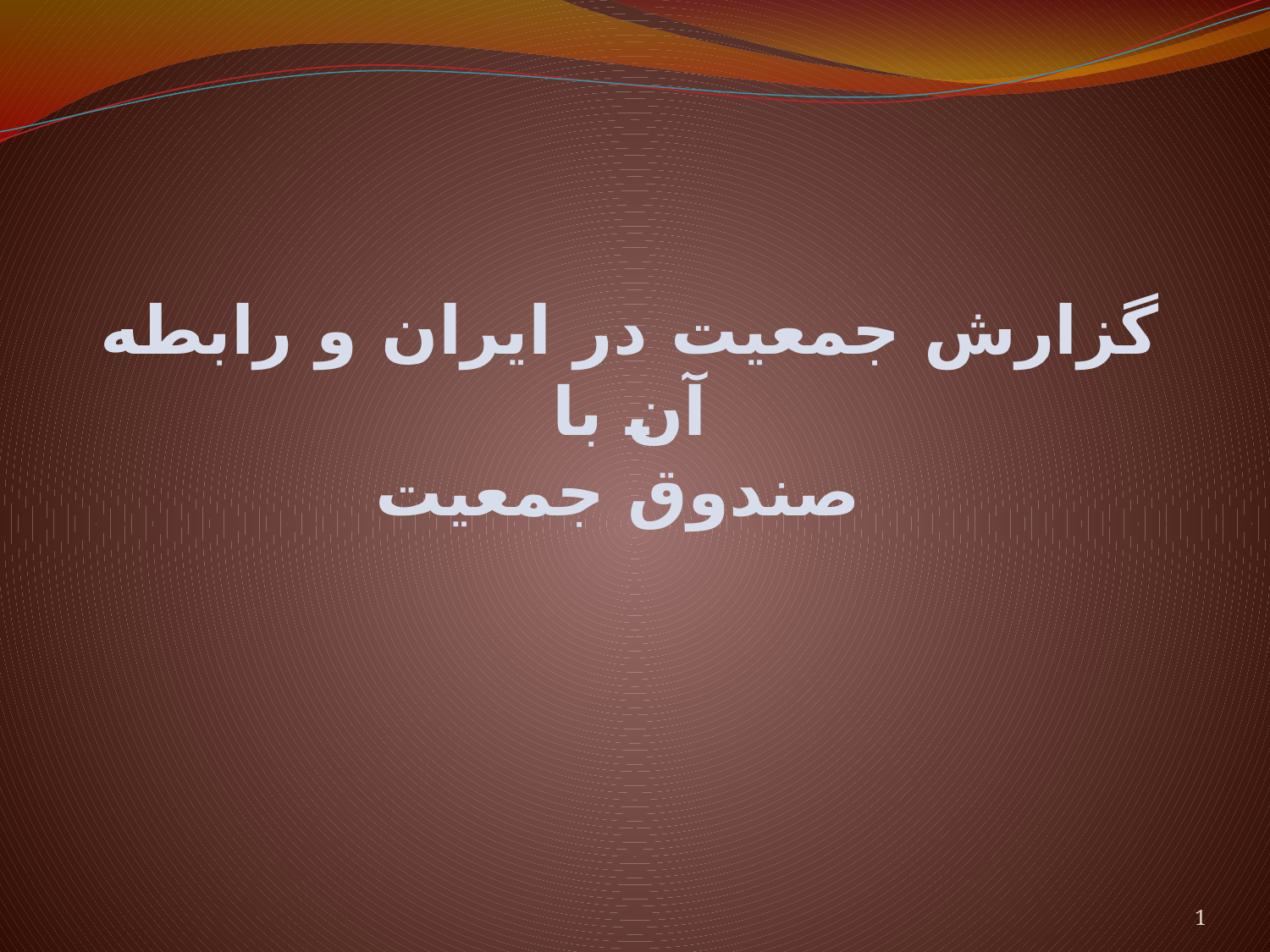

# گزارش جمعيت در ايران و رابطه آن با صندوق جمعيت
1